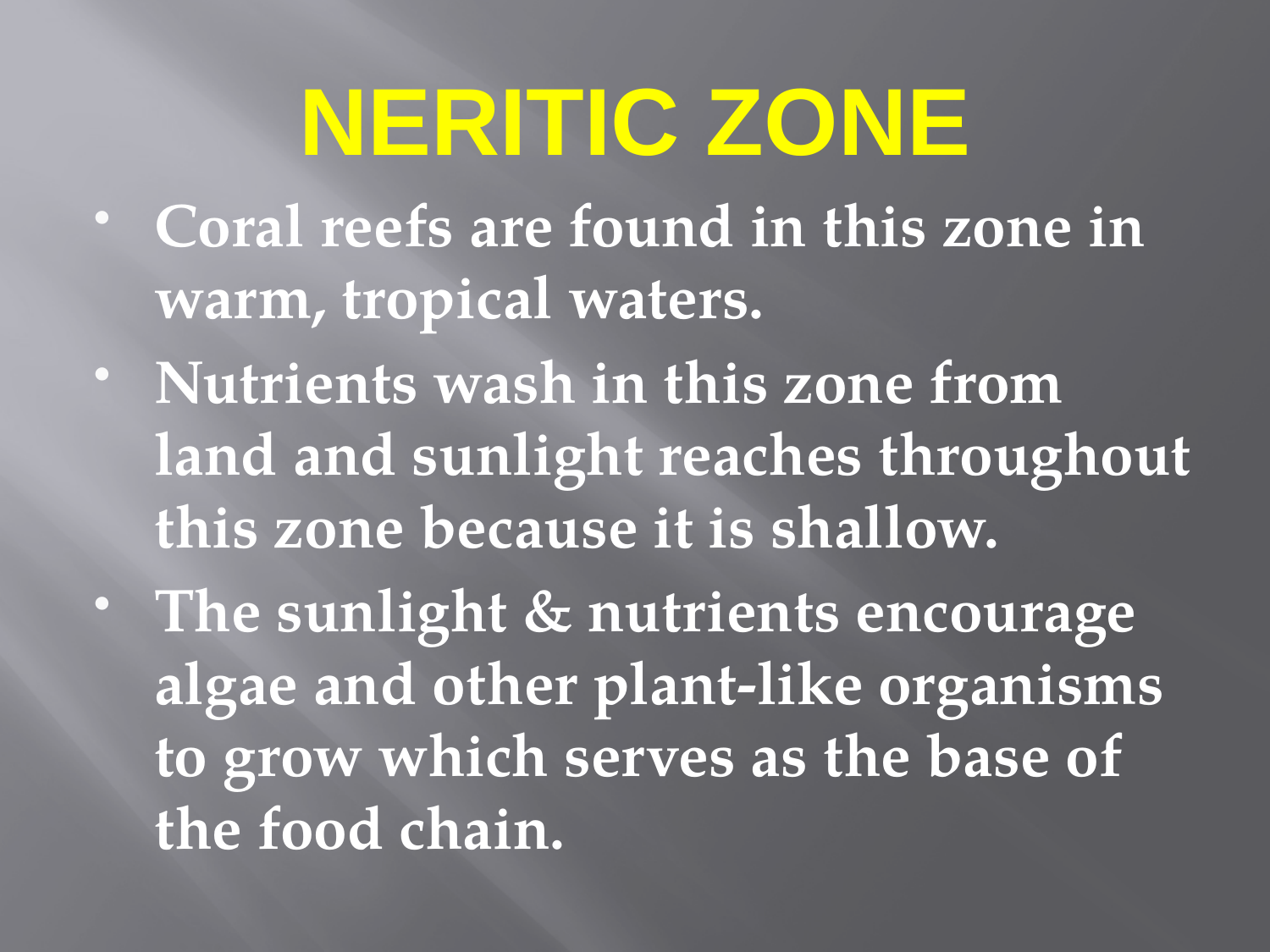

# NERITIC ZONE
Coral reefs are found in this zone in warm, tropical waters.
Nutrients wash in this zone from land and sunlight reaches throughout this zone because it is shallow.
The sunlight & nutrients encourage algae and other plant-like organisms to grow which serves as the base of the food chain.